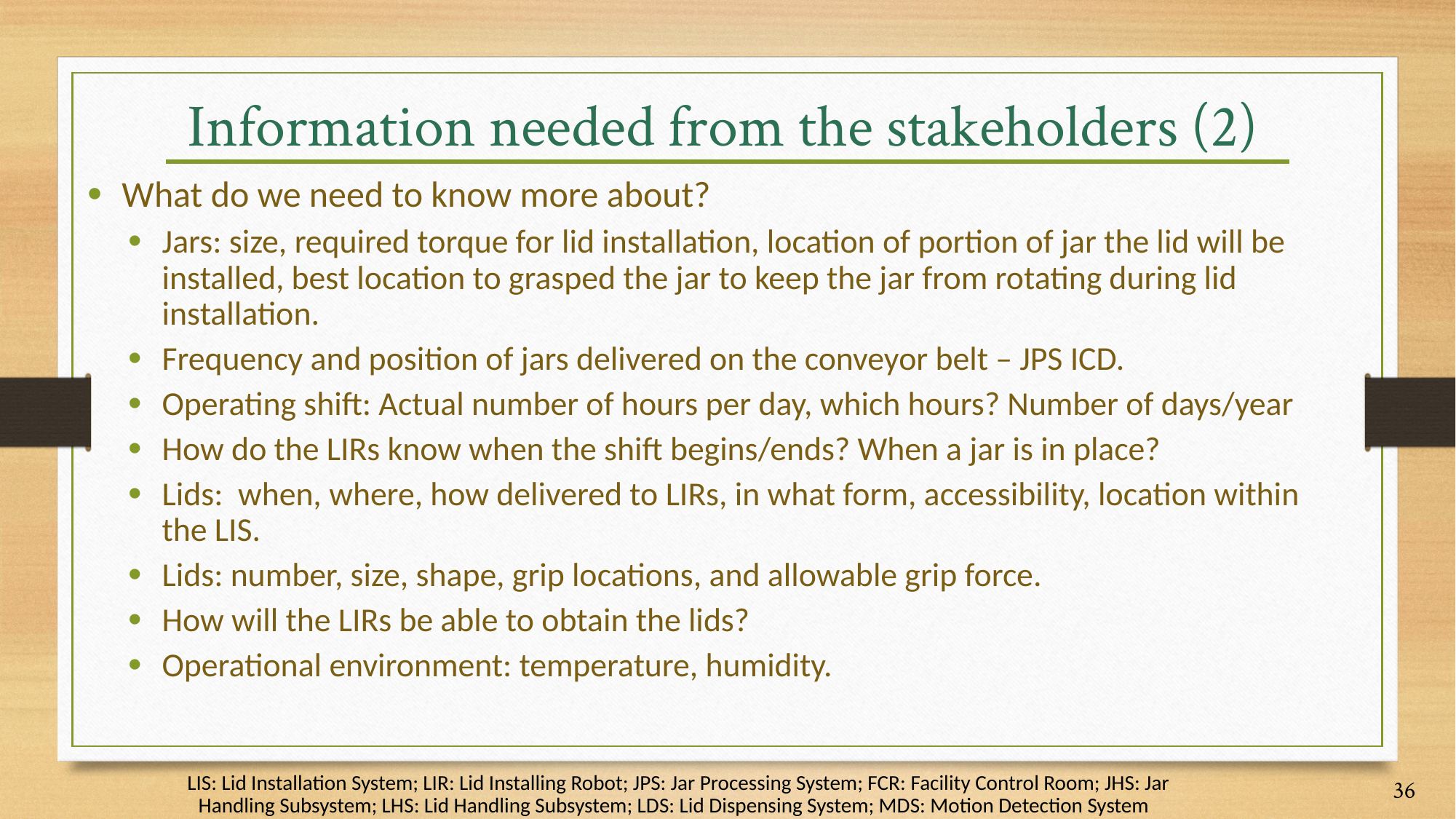

# Information needed from the stakeholders (2)
What do we need to know more about?
Jars: size, required torque for lid installation, location of portion of jar the lid will be installed, best location to grasped the jar to keep the jar from rotating during lid installation.
Frequency and position of jars delivered on the conveyor belt – JPS ICD.
Operating shift: Actual number of hours per day, which hours? Number of days/year
How do the LIRs know when the shift begins/ends? When a jar is in place?
Lids:  when, where, how delivered to LIRs, in what form, accessibility, location within the LIS.
Lids: number, size, shape, grip locations, and allowable grip force.
How will the LIRs be able to obtain the lids?
Operational environment: temperature, humidity.
LIS: Lid Installation System; LIR: Lid Installing Robot; JPS: Jar Processing System; FCR: Facility Control Room; JHS: Jar Handling Subsystem; LHS: Lid Handling Subsystem; LDS: Lid Dispensing System; MDS: Motion Detection System
36